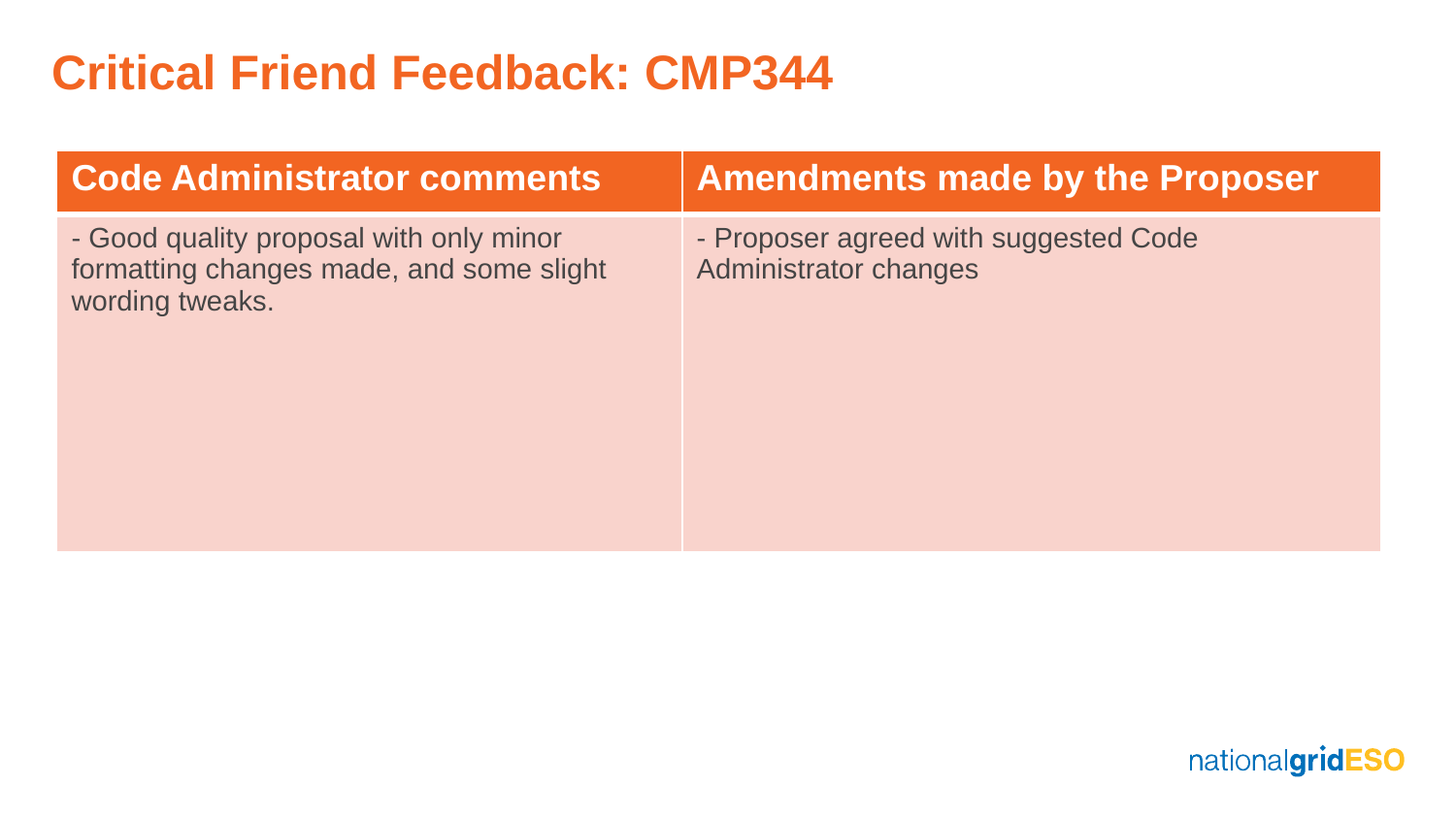

# Critical Friend Feedback: CMP344
| Code Administrator comments | Amendments made by the Proposer |
| --- | --- |
| - Good quality proposal with only minor formatting changes made, and some slight wording tweaks. | - Proposer agreed with suggested Code Administrator changes |